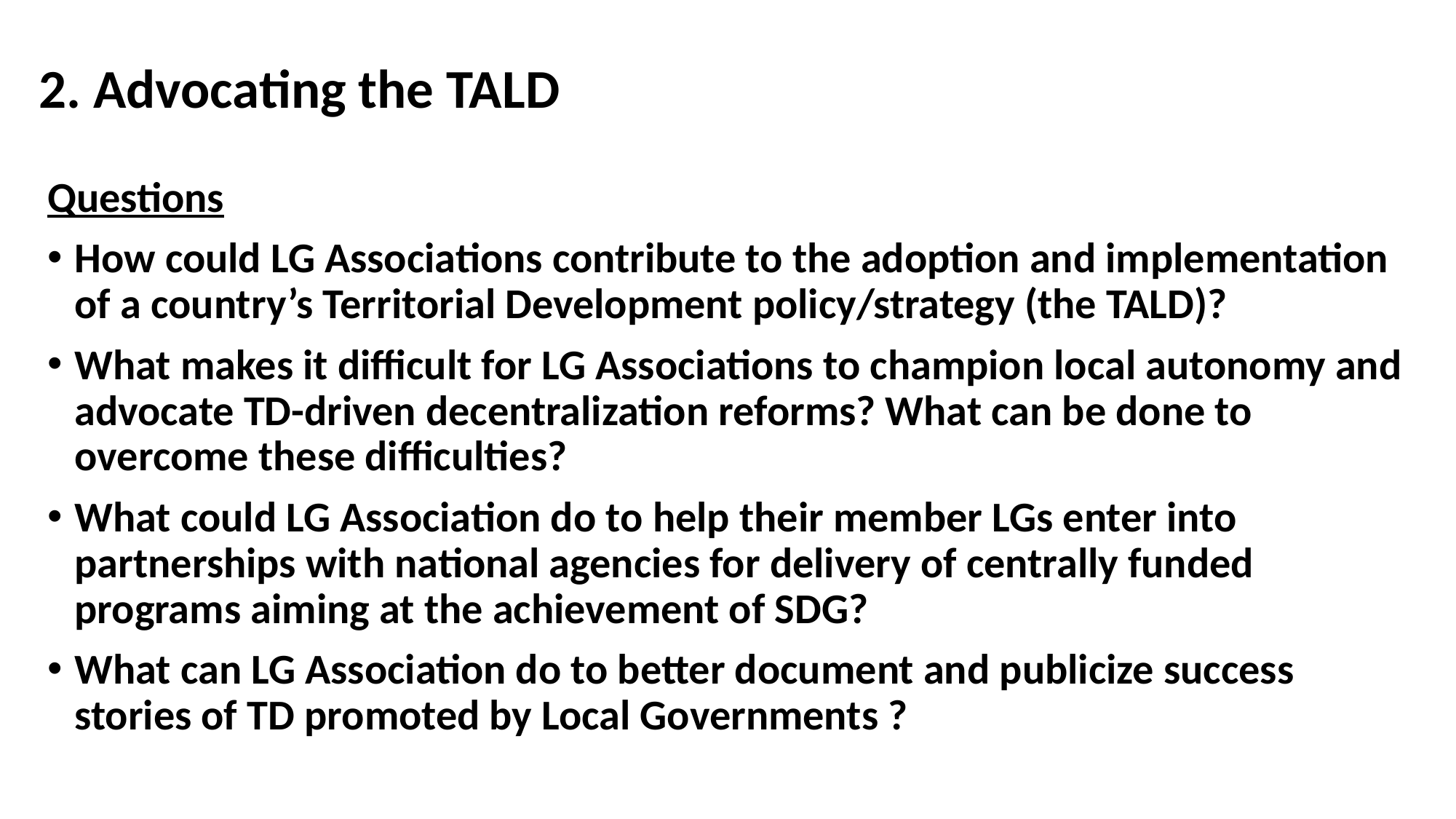

# 2. Advocating the TALD
Questions
How could LG Associations contribute to the adoption and implementation of a country’s Territorial Development policy/strategy (the TALD)?
What makes it difficult for LG Associations to champion local autonomy and advocate TD-driven decentralization reforms? What can be done to overcome these difficulties?
What could LG Association do to help their member LGs enter into partnerships with national agencies for delivery of centrally funded programs aiming at the achievement of SDG?
What can LG Association do to better document and publicize success stories of TD promoted by Local Governments ?